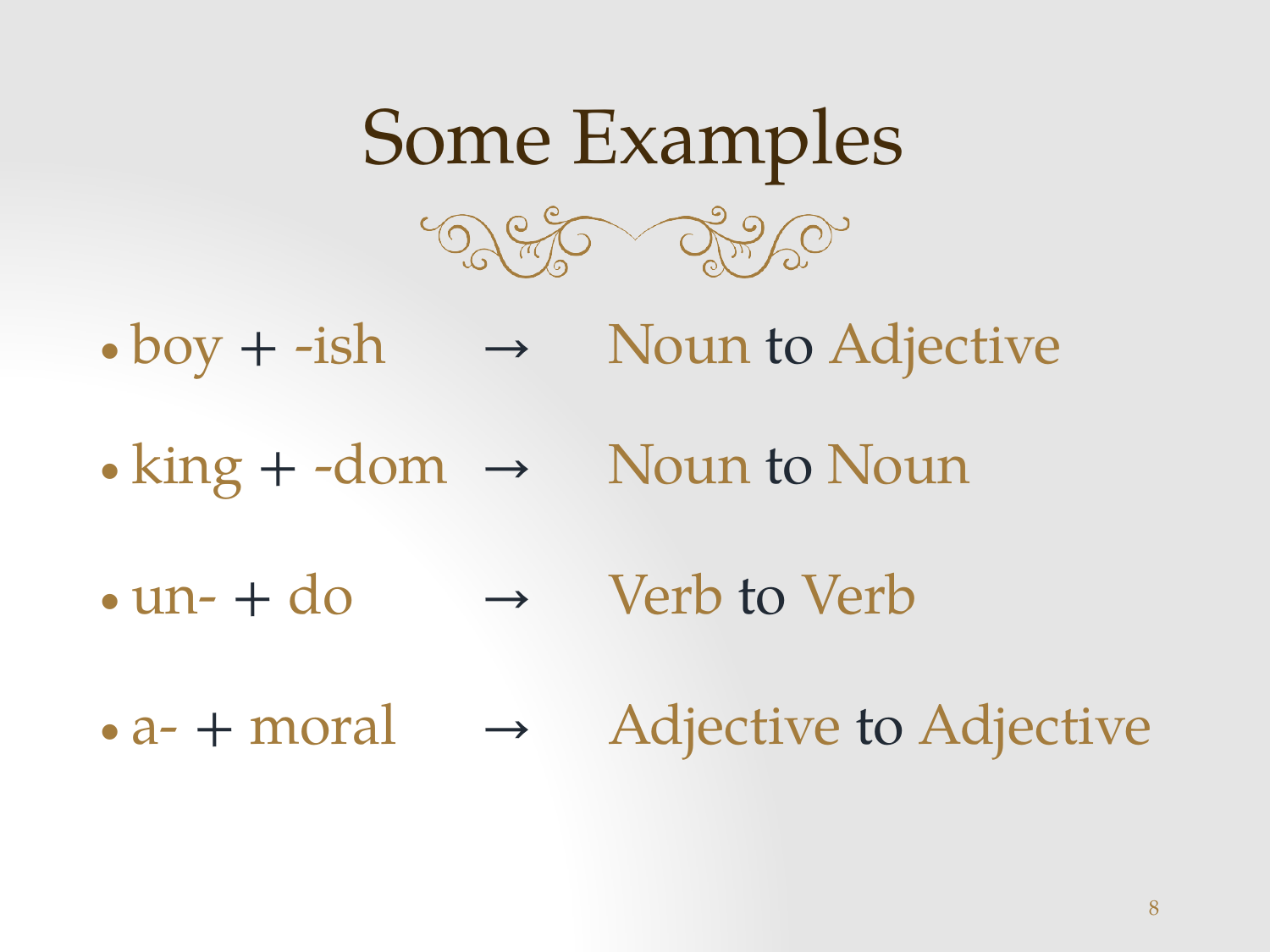

# Some Examples
| boy + -ish | → | Noun to Adjective |
| --- | --- | --- |
| king + -dom | → | Noun to Noun |
| un- + do | → | Verb to Verb |
| a- + moral | → | Adjective to Adjective |
8